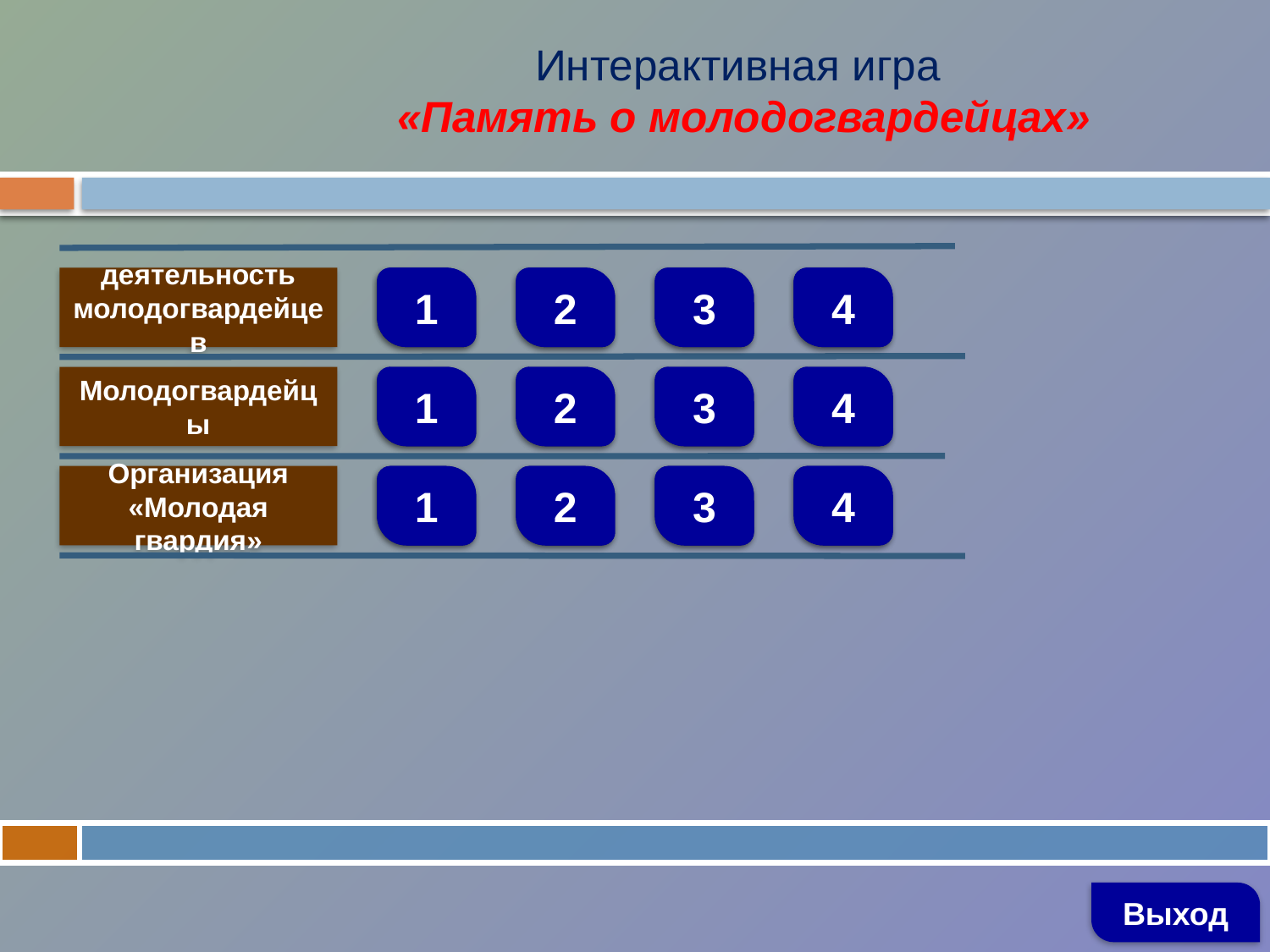

# Интерактивная игра «Память о молодогвардейцах»
деятельность молодогвардейцев

1

2

3

4
Молодогвардейцы

1

2

3

4
Организация «Молодая гвардия»

1

2

3

4

Выход